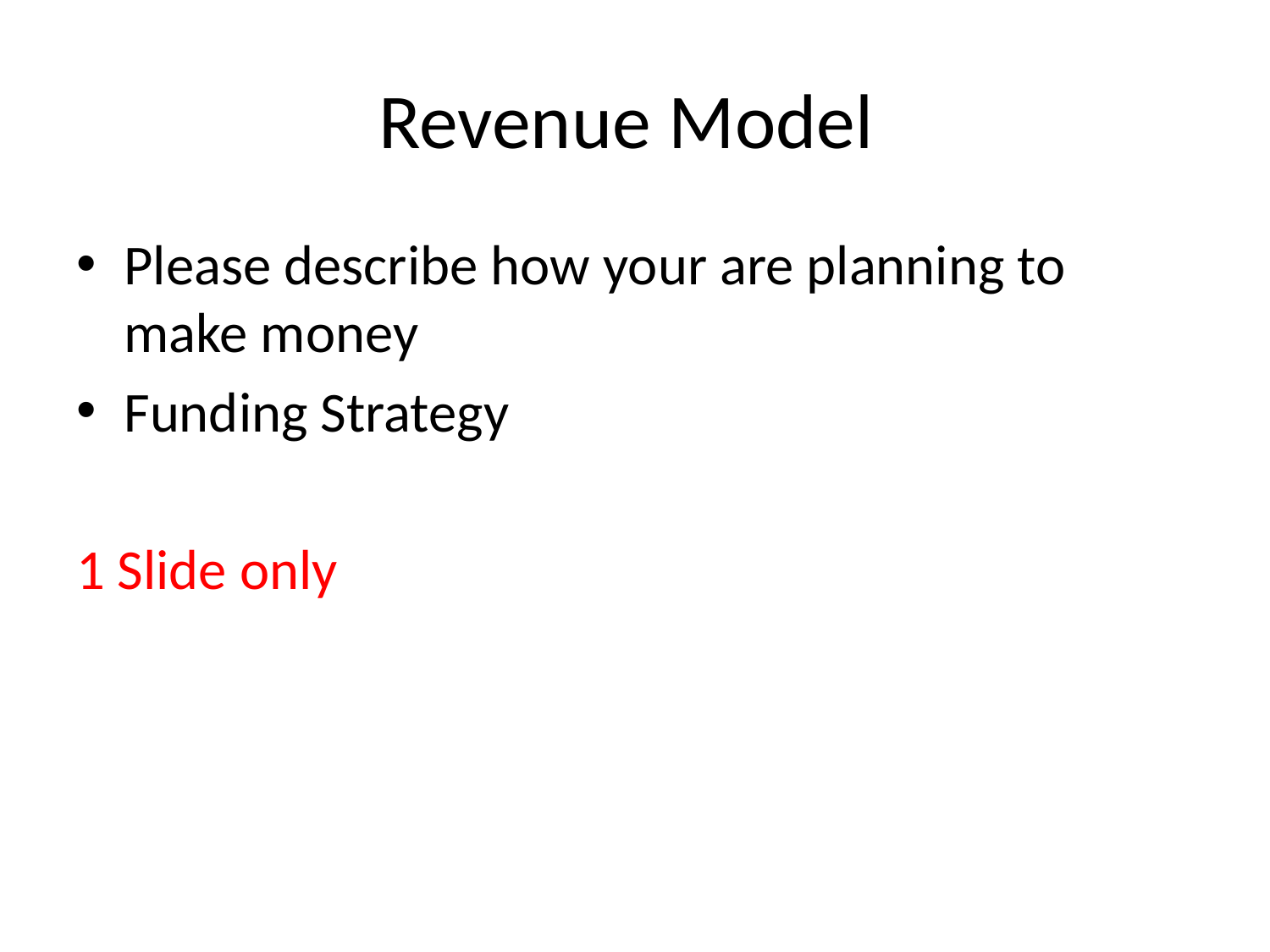

# Revenue Model
Please describe how your are planning to make money
Funding Strategy

1 Slide only